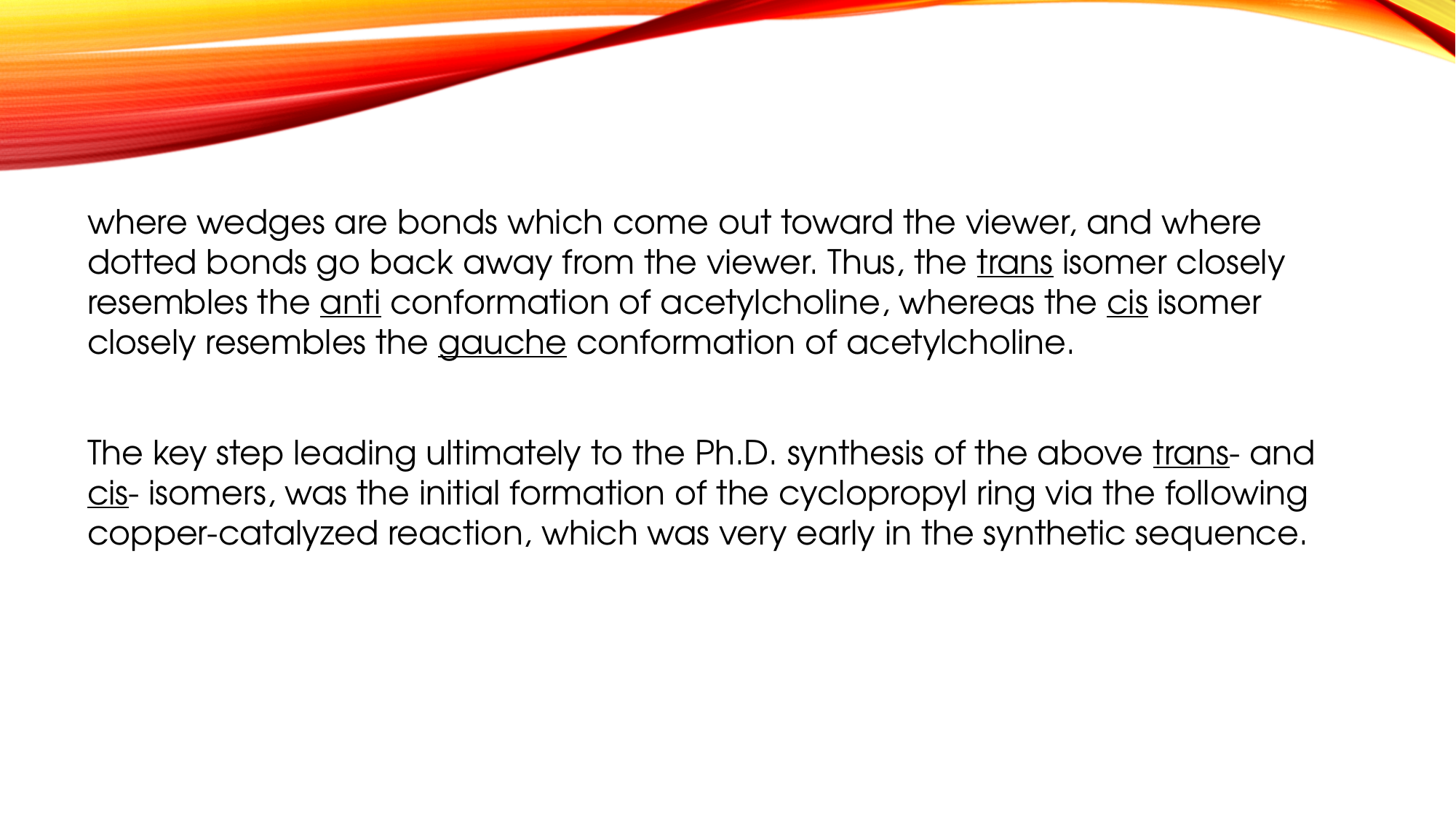

where wedges are bonds which come out toward the viewer, and where dotted bonds go back away from the viewer. Thus, the trans isomer closely resembles the anti conformation of acetylcholine, whereas the cis isomer closely resembles the gauche conformation of acetylcholine.

The key step leading ultimately to the Ph.D. synthesis of the above trans- and cis- isomers, was the initial formation of the cyclopropyl ring via the following copper-catalyzed reaction, which was very early in the synthetic sequence.